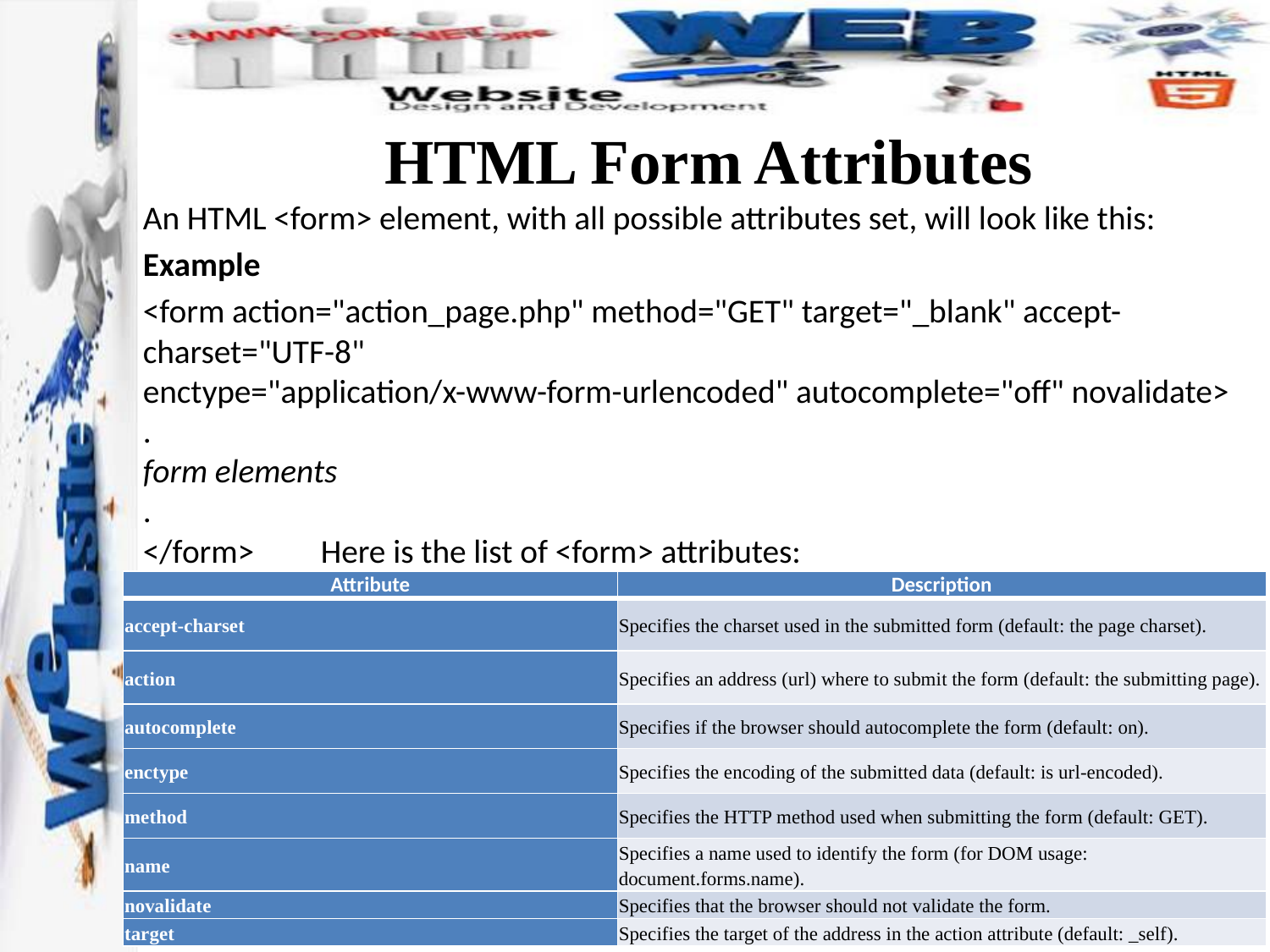

# HTML Form Attributes
An HTML <form> element, with all possible attributes set, will look like this:
Example
<form action="action_page.php" method="GET" target="_blank" accept-charset="UTF-8"
enctype="application/x-www-form-urlencoded" autocomplete="off" novalidate>
.
form elements
.
</form>         Here is the list of <form> attributes:

| Attribute | Description |
| --- | --- |
| accept-charset | Specifies the charset used in the submitted form (default: the page charset). |
| action | Specifies an address (url) where to submit the form (default: the submitting page). |
| autocomplete | Specifies if the browser should autocomplete the form (default: on). |
| enctype | Specifies the encoding of the submitted data (default: is url-encoded). |
| method | Specifies the HTTP method used when submitting the form (default: GET). |
| name | Specifies a name used to identify the form (for DOM usage: document.forms.name). |
| novalidate | Specifies that the browser should not validate the form. |
| target | Specifies the target of the address in the action attribute (default: \_self). |